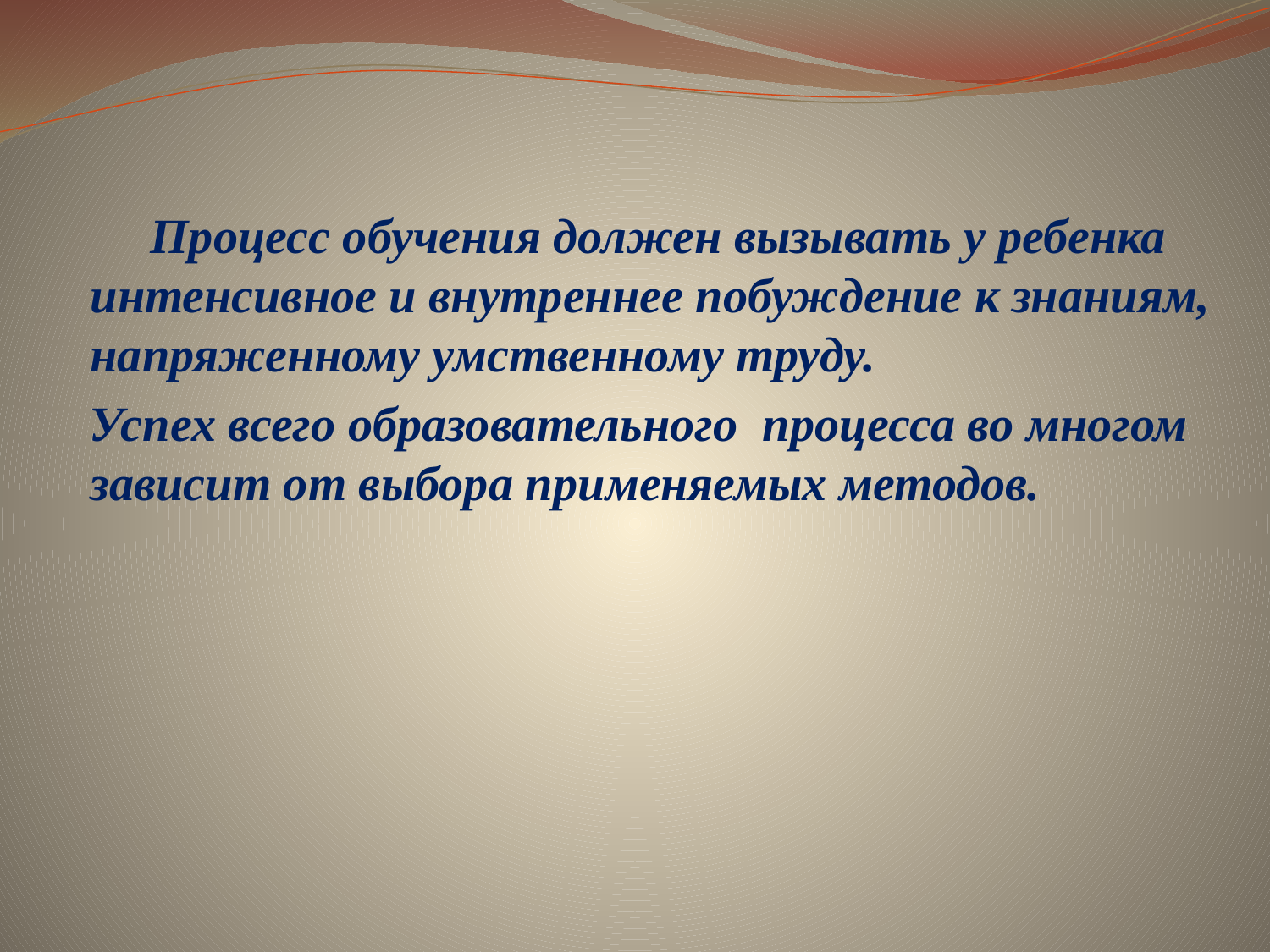

Процесс обучения должен вызывать у ребенка интенсивное и внутреннее побуждение к знаниям, напряженному умственному труду.
   Успех всего образовательного  процесса во многом зависит от выбора применяемых методов.